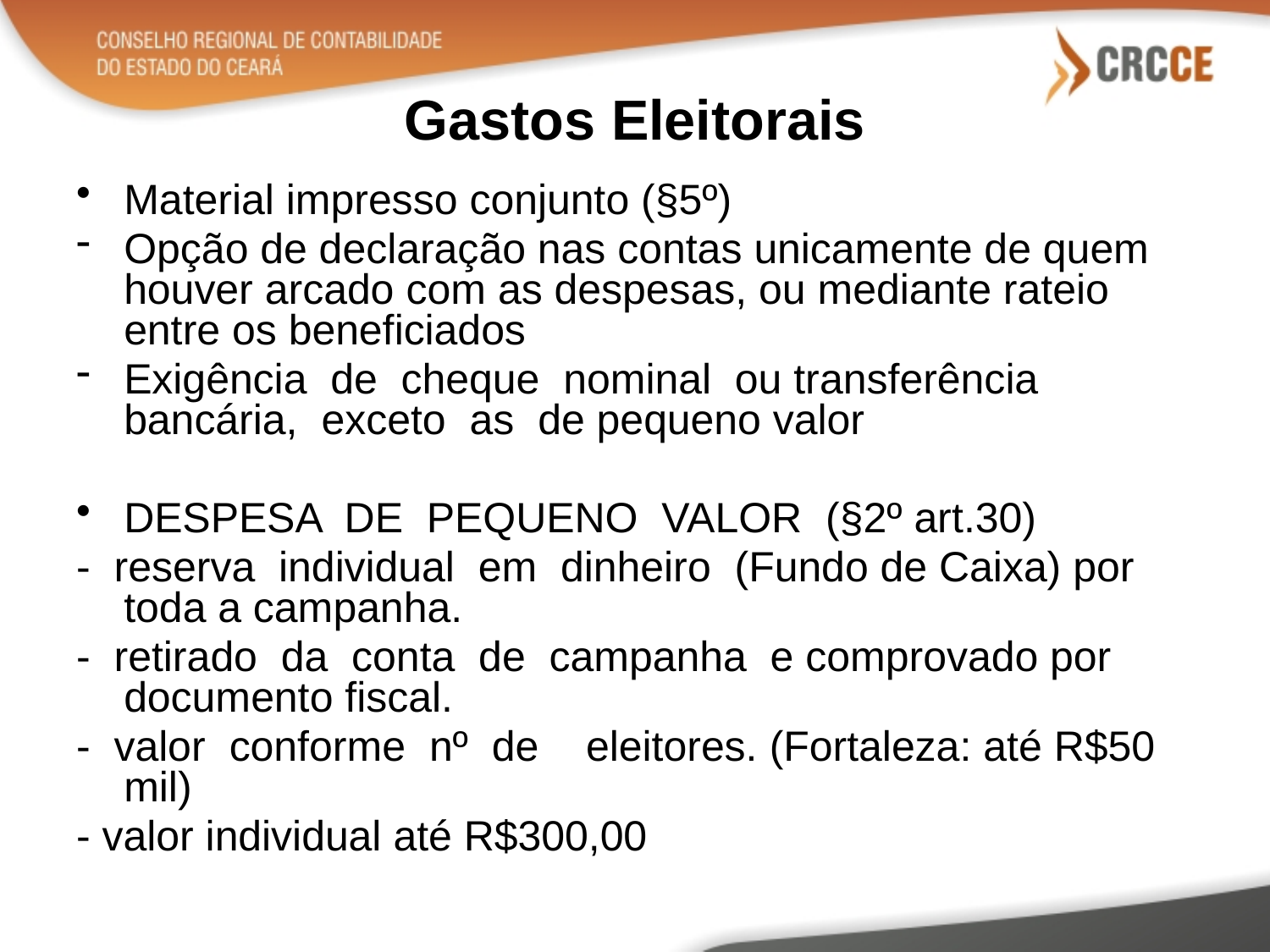

# Gastos Eleitorais
Material impresso conjunto (§5º)
Opção de declaração nas contas unicamente de quem houver arcado com as despesas, ou mediante rateio entre os beneficiados
Exigência  de  cheque  nominal  ou transferência  bancária,  exceto  as  de pequeno valor

DESPESA  DE  PEQUENO  VALOR  (§2º art.30)
-  reserva  individual  em  dinheiro  (Fundo de Caixa) por toda a campanha.
-  retirado  da  conta  de  campanha  e comprovado por documento fiscal.
-  valor  conforme  nº  de    eleitores. (Fortaleza: até R$50 mil)
- valor individual até R$300,00